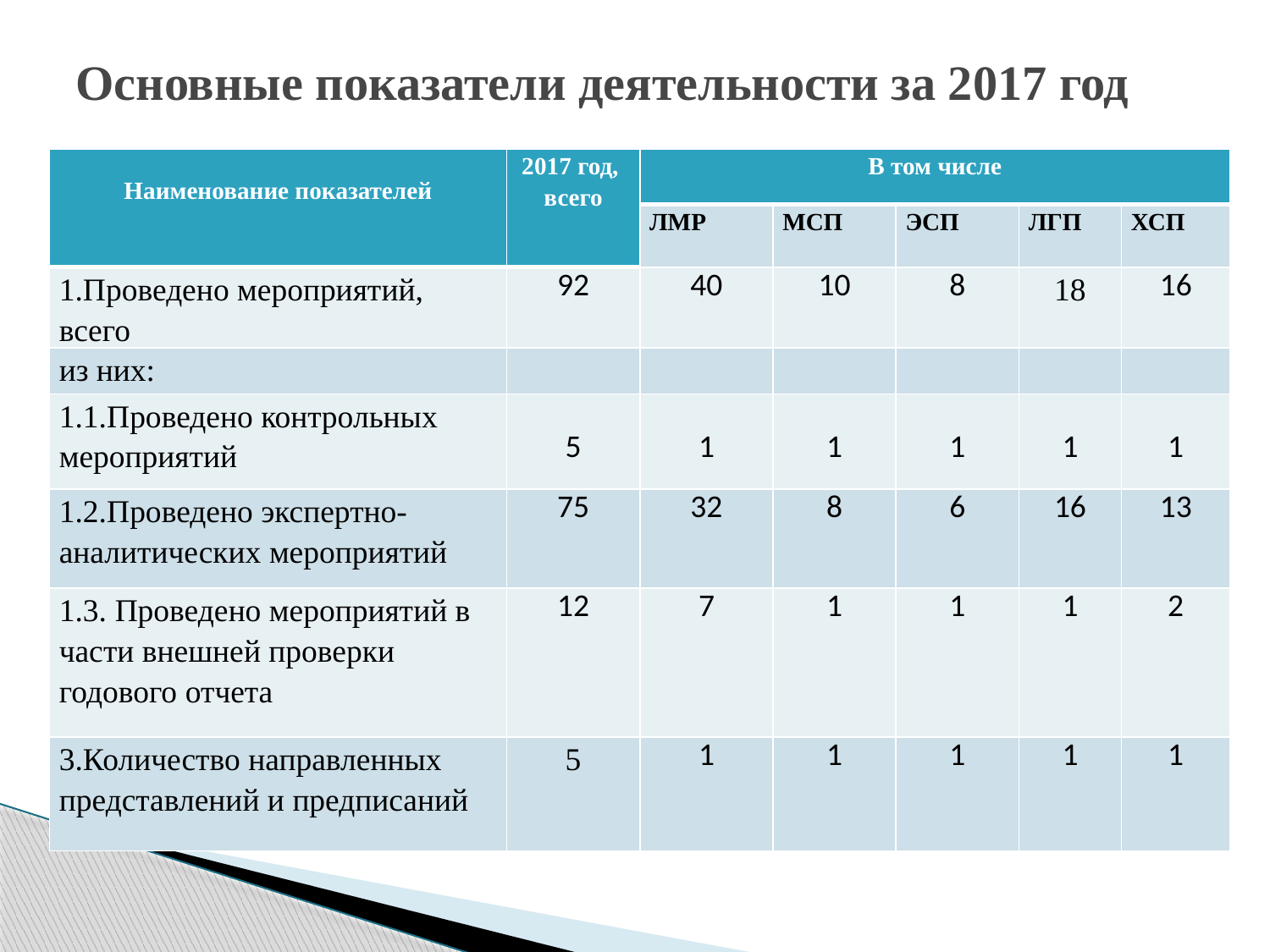

# Основные показатели деятельности за 2017 год
| Наименование показателей | 2017 год, всего | В том числе |  |  |  |  |
| --- | --- | --- | --- | --- | --- | --- |
|  |  | ЛМР | МСП | ЭСП | ЛГП | ХСП |
| 1.Проведено мероприятий, всего | 92 | 40 | 10 | 8 | 18 | 16 |
| из них: |  |  |  |  |  |  |
| 1.1.Проведено контрольных мероприятий | 5 | 1 | 1 | 1 | 1 | 1 |
| 1.2.Проведено экспертно-аналитических мероприятий | 75 | 32 | 8 | 6 | 16 | 13 |
| 1.3. Проведено мероприятий в части внешней проверки годового отчета | 12 | 7 | 1 | 1 | 1 | 2 |
| 3.Количество направленных представлений и предписаний | 5 | 1 | 1 | 1 | 1 | 1 |